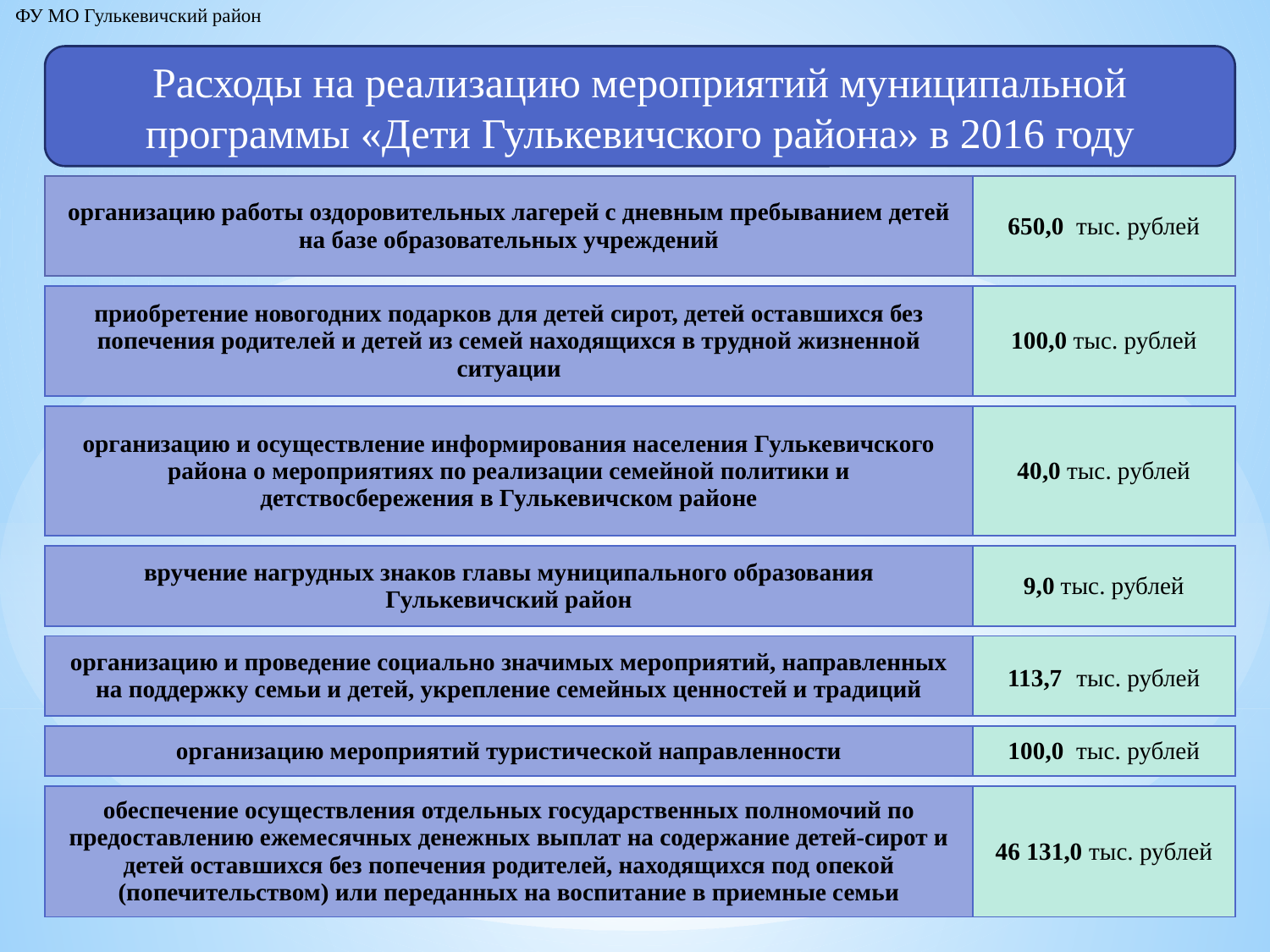

ФУ МО Гулькевичский район
Расходы на реализацию мероприятий муниципальной программы «Дети Гулькевичского района» в 2016 году
| организацию работы оздоровительных лагерей с дневным пребыванием детей на базе образовательных учреждений | 650,0 тыс. рублей |
| --- | --- |
| приобретение новогодних подарков для детей сирот, детей оставшихся без попечения родителей и детей из семей находящихся в трудной жизненной ситуации | 100,0 тыс. рублей |
| --- | --- |
| организацию и осуществление информирования населения Гулькевичского района о мероприятиях по реализации семейной политики и детствосбережения в Гулькевичском районе | 40,0 тыс. рублей |
| --- | --- |
| вручение нагрудных знаков главы муниципального образования Гулькевичский район | 9,0 тыс. рублей |
| --- | --- |
| организацию и проведение социально значимых мероприятий, направленных на поддержку семьи и детей, укрепление семейных ценностей и традиций | 113,7 тыс. рублей |
| --- | --- |
| организацию мероприятий туристической направленности | 100,0 тыс. рублей |
| --- | --- |
| обеспечение осуществления отдельных государственных полномочий по предоставлению ежемесячных денежных выплат на содержание детей-сирот и детей оставшихся без попечения родителей, находящихся под опекой (попечительством) или переданных на воспитание в приемные семьи | 46 131,0 тыс. рублей |
| --- | --- |